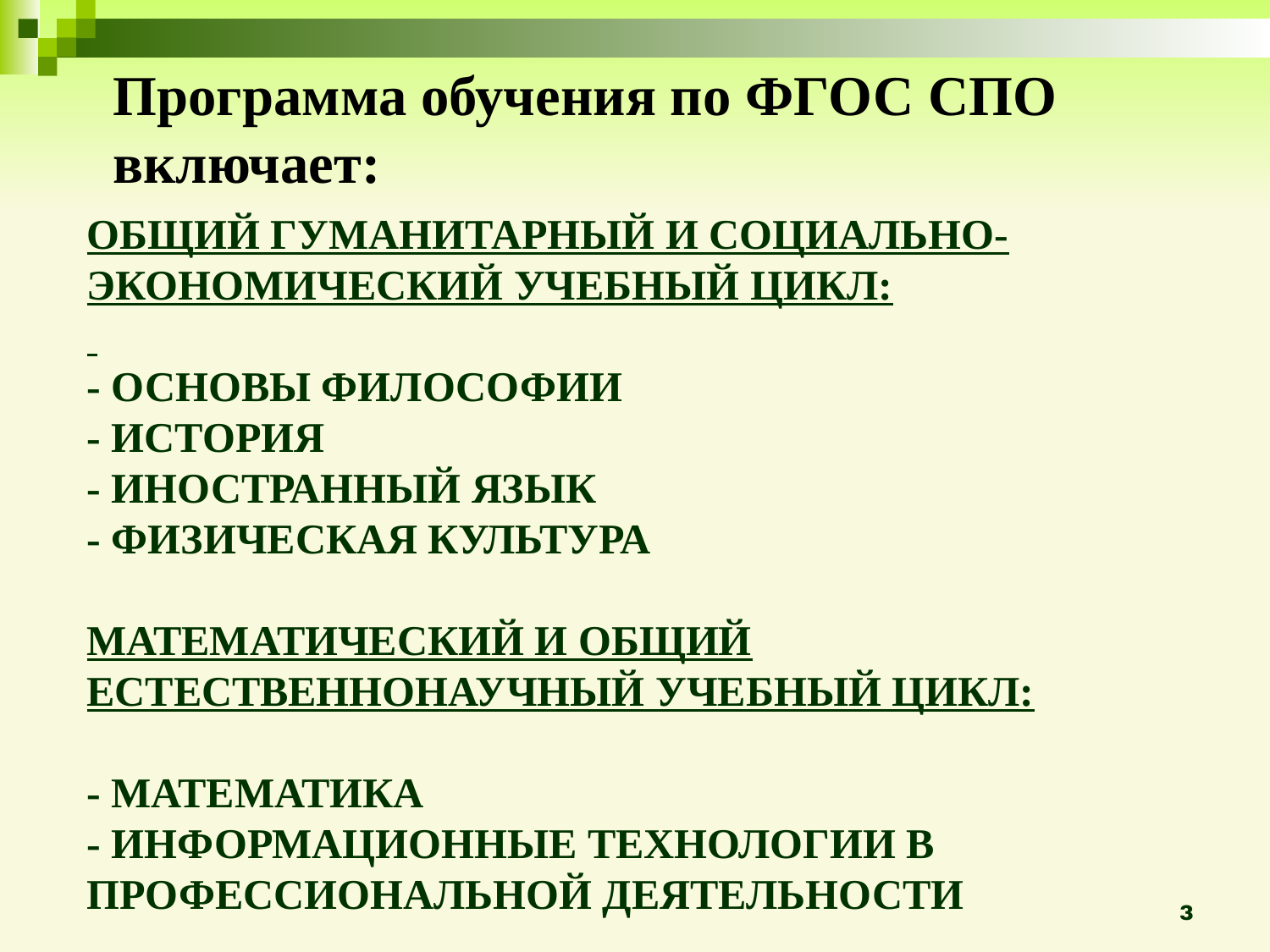

Программа обучения по ФГОС СПО включает:
# Общий гуманитарный и социально-экономический учебный цикл: - Основы философии - История - Иностранный язык - Физическая культура Математический и общий естественнонаучный учебный цикл: - Математика - Информационные технологии в профессиональной деятельности
3